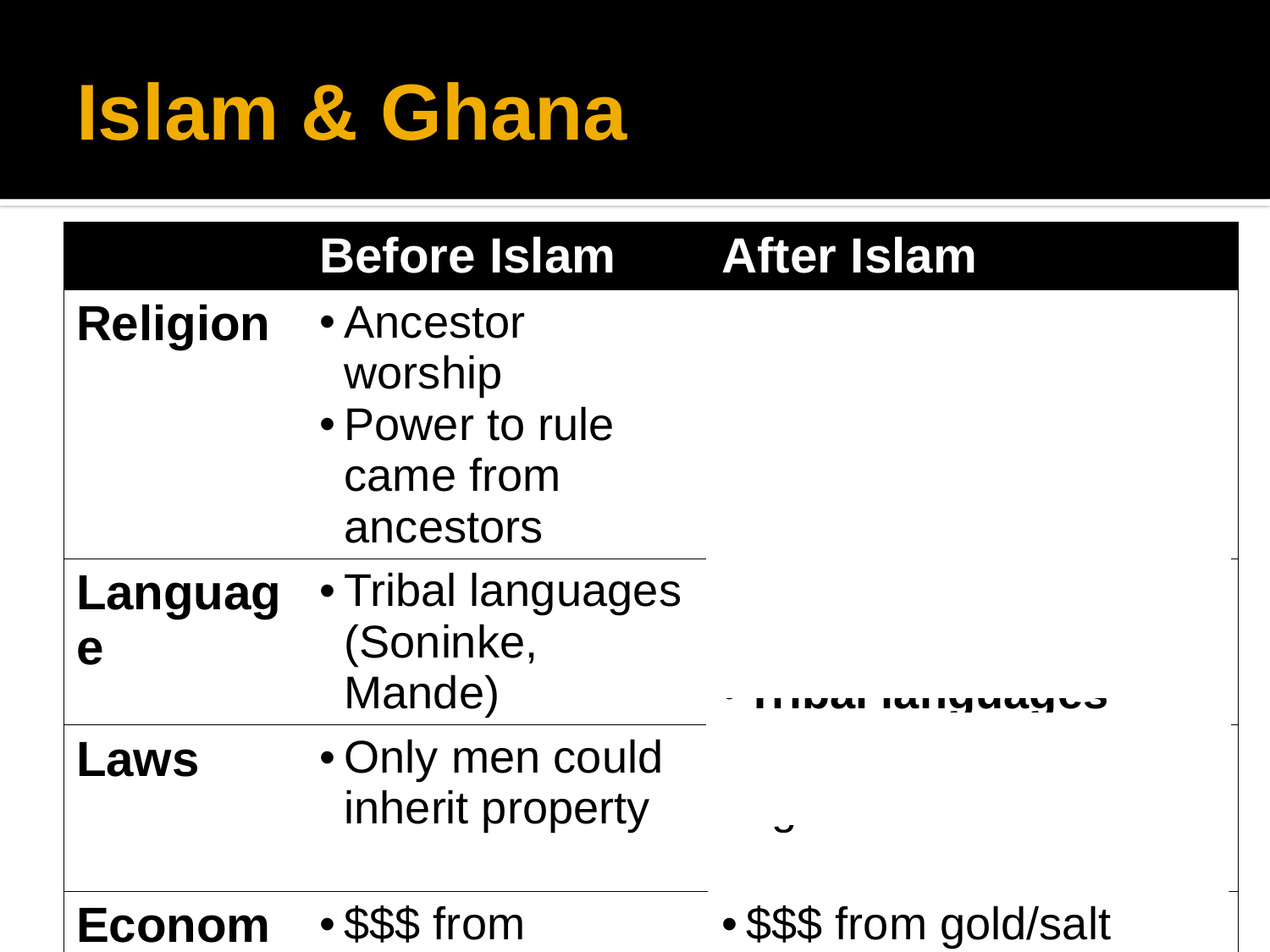

# Islam & Ghana
|  | Before Islam | After Islam |
| --- | --- | --- |
| Religion | Ancestor worship Power to rule came from ancestors | Convert to Islam Maintain old ways Blend both religions |
| Language | Tribal languages (Soninke, Mande) | Arabic (in gov’t, trade, & cities) Tribal languages |
| Laws | Only men could inherit property | Women given some rights when fathers died |
| Economy | $$$ from gold/salt | $$$ from gold/salt |